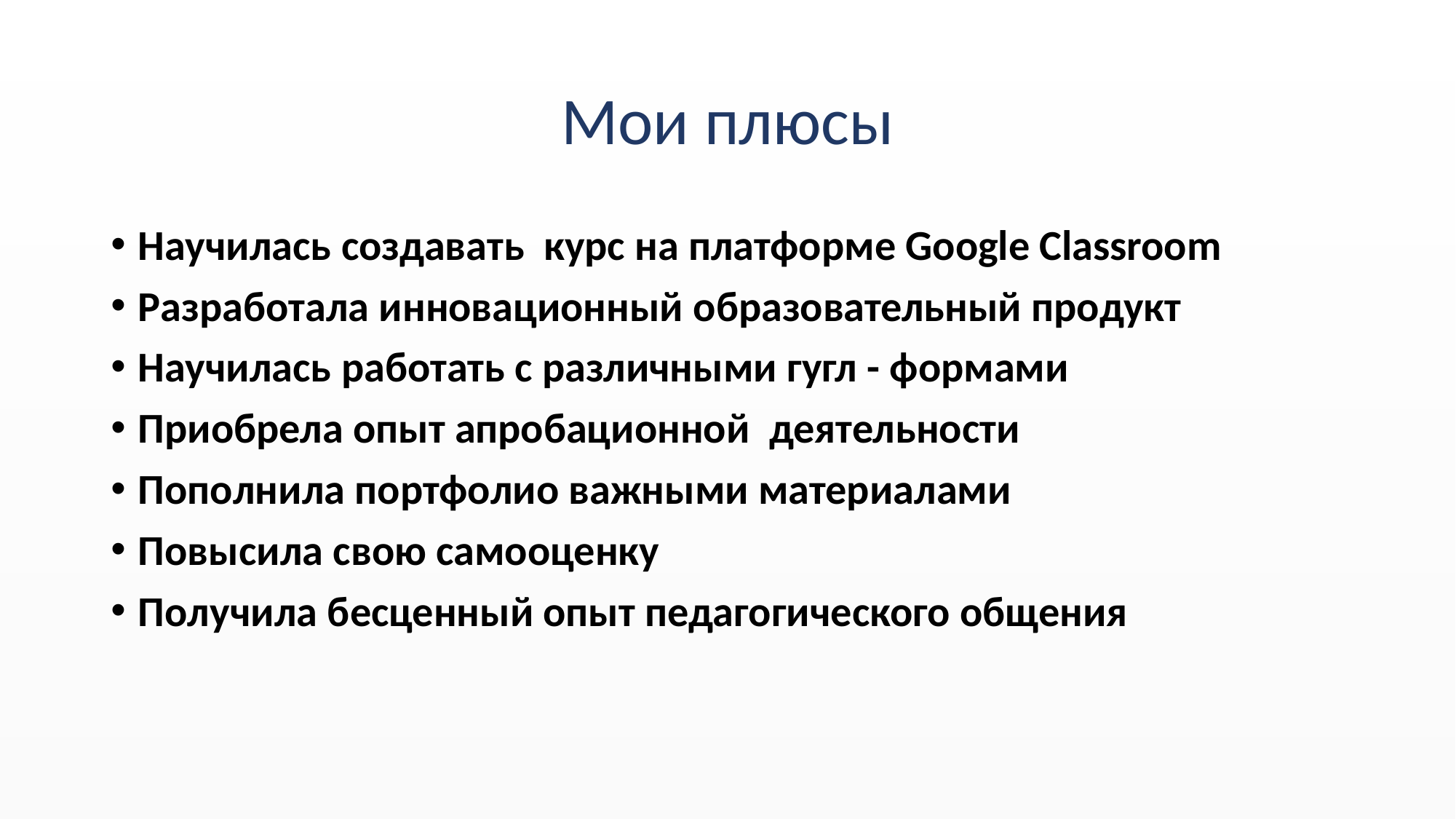

# Мои плюсы
Научилась создавать  курс на платформе Google Classroom
Разработала инновационный образовательный продукт
Научилась работать с различными гугл - формами
Приобрела опыт апробационной  деятельности
Пополнила портфолио важными материалами
Повысила свою самооценку
Получила бесценный опыт педагогического общения